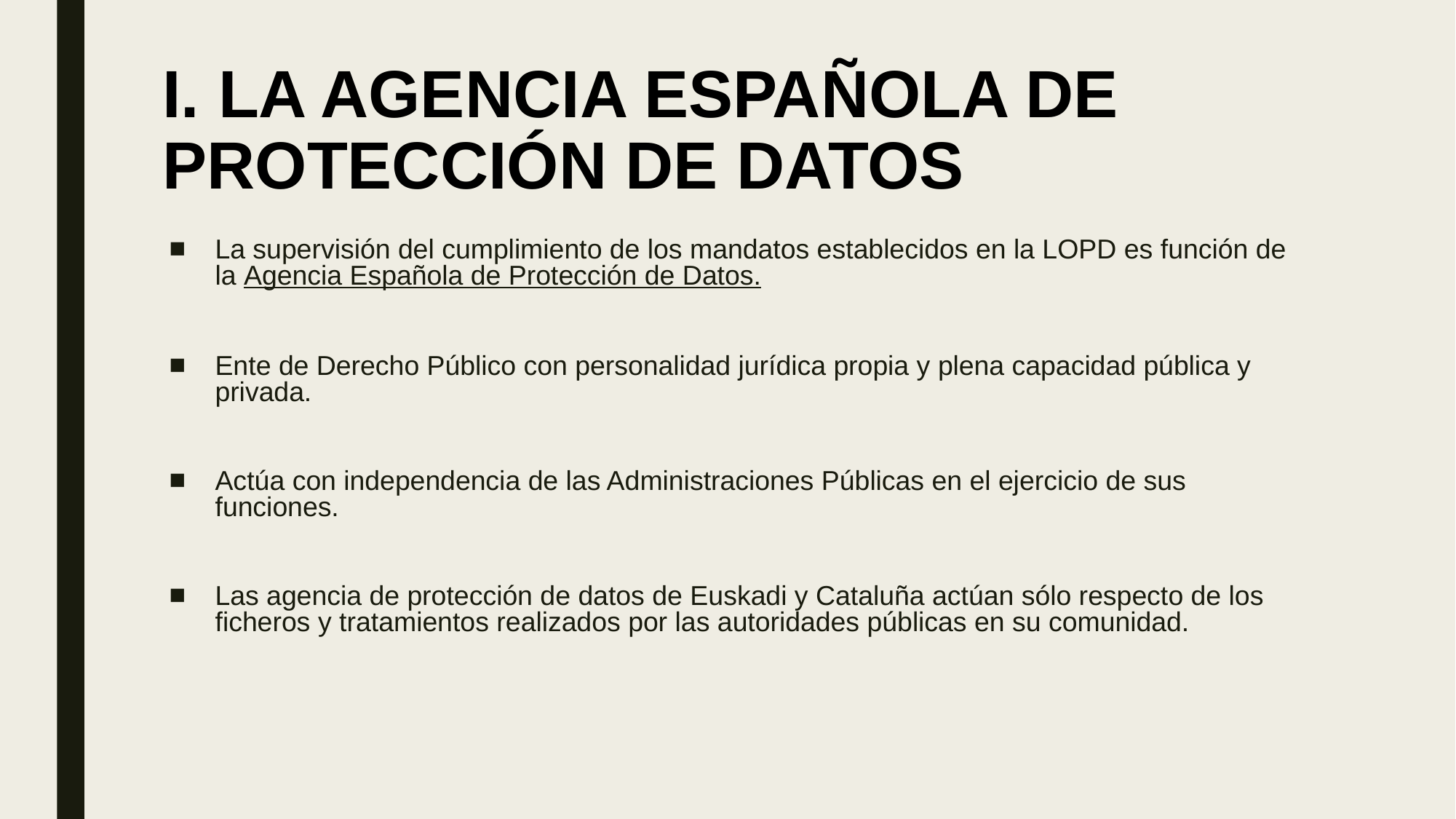

# I. LA AGENCIA ESPAÑOLA DE PROTECCIÓN DE DATOS

La supervisión del cumplimiento de los mandatos establecidos en la LOPD es función de la Agencia Española de Protección de Datos.

Ente de Derecho Público con personalidad jurídica propia y plena capacidad pública y privada.

Actúa con independencia de las Administraciones Públicas en el ejercicio de sus funciones.

Las agencia de protección de datos de Euskadi y Cataluña actúan sólo respecto de los ficheros y tratamientos realizados por las autoridades públicas en su comunidad.